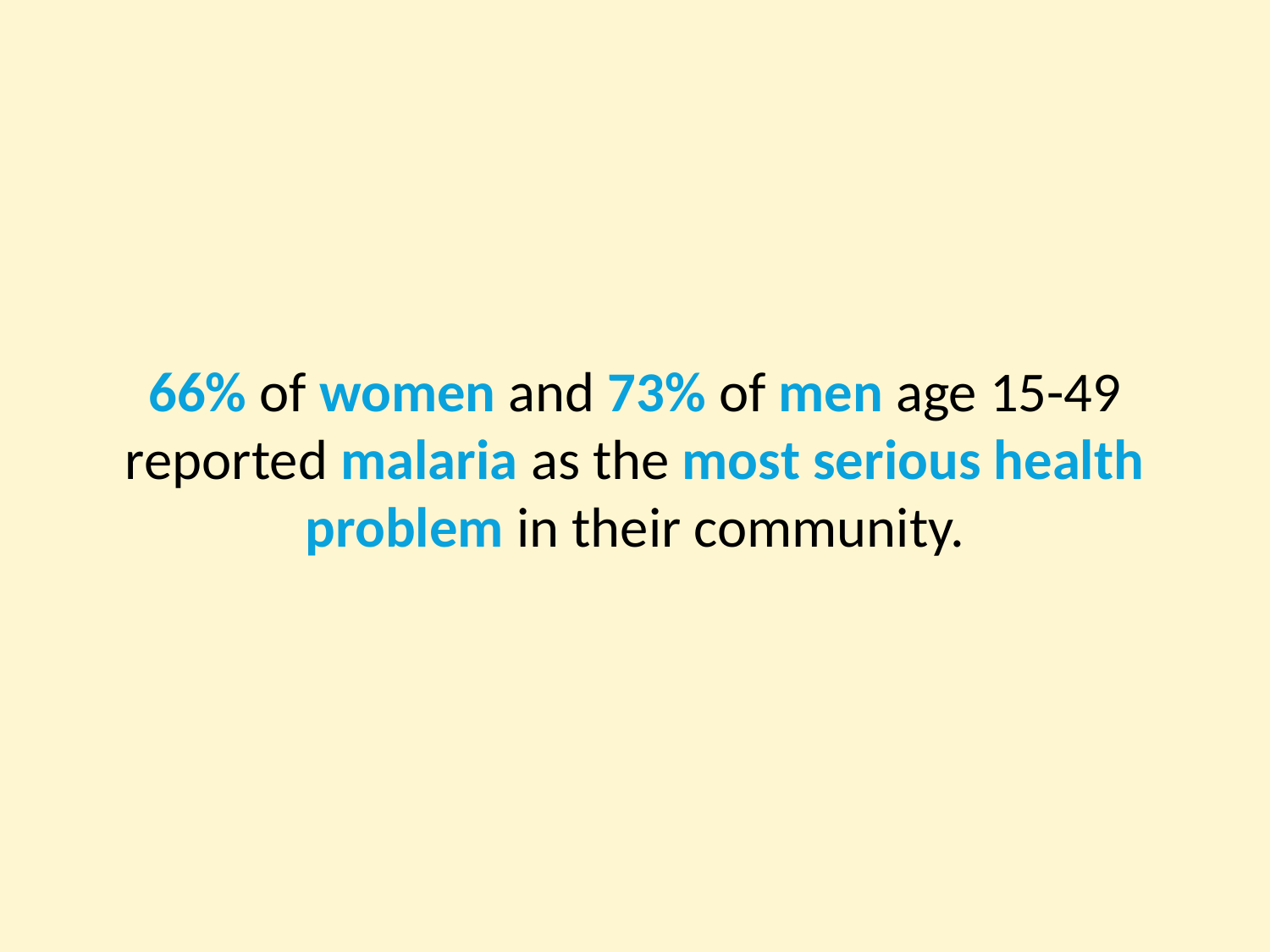

#
66% of women and 73% of men age 15-49 reported malaria as the most serious health problem in their community.